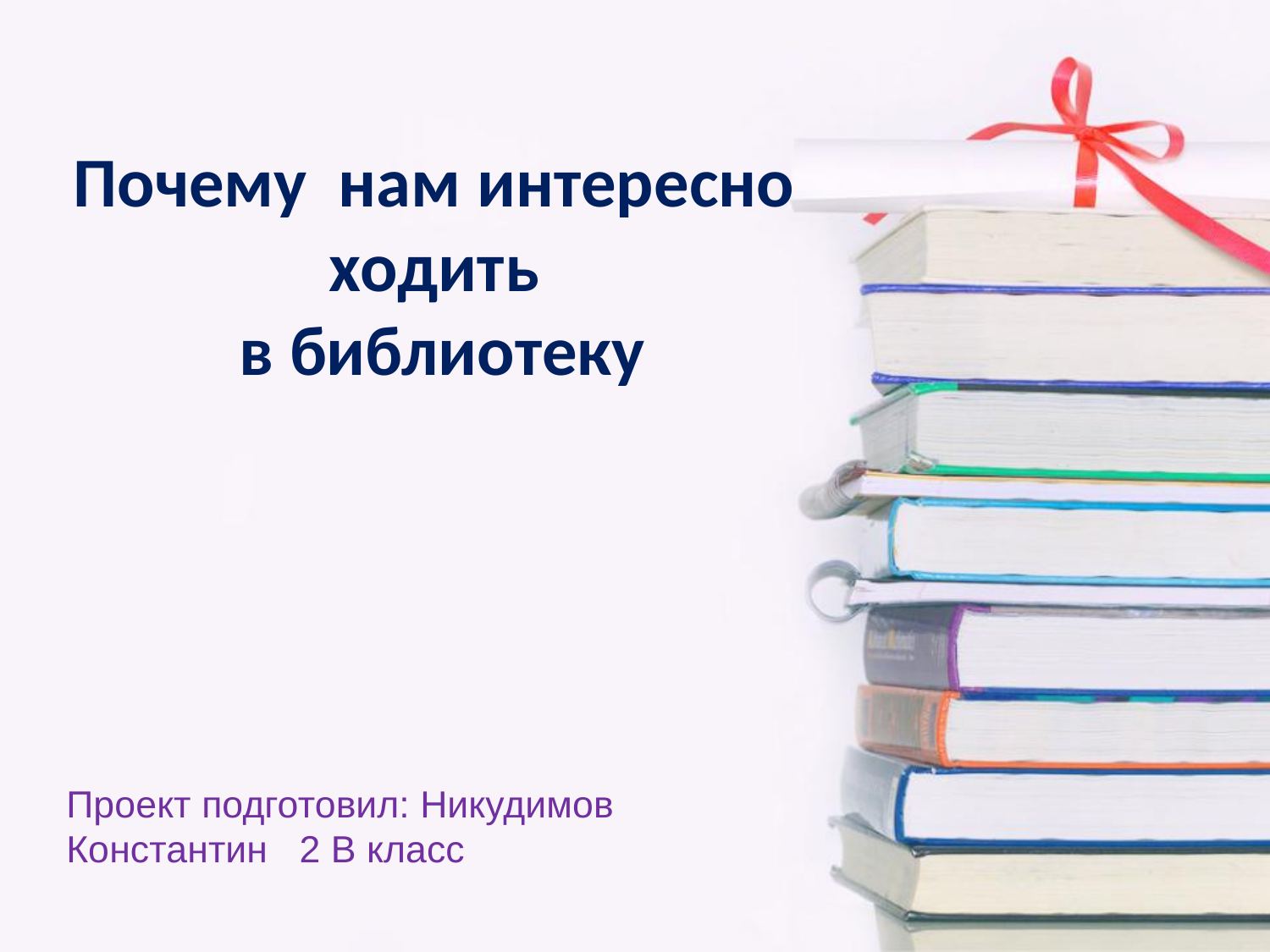

# Почему  нам интересно  ходить в библиотеку
Проект подготовил: Никудимов Константин   2 В класс